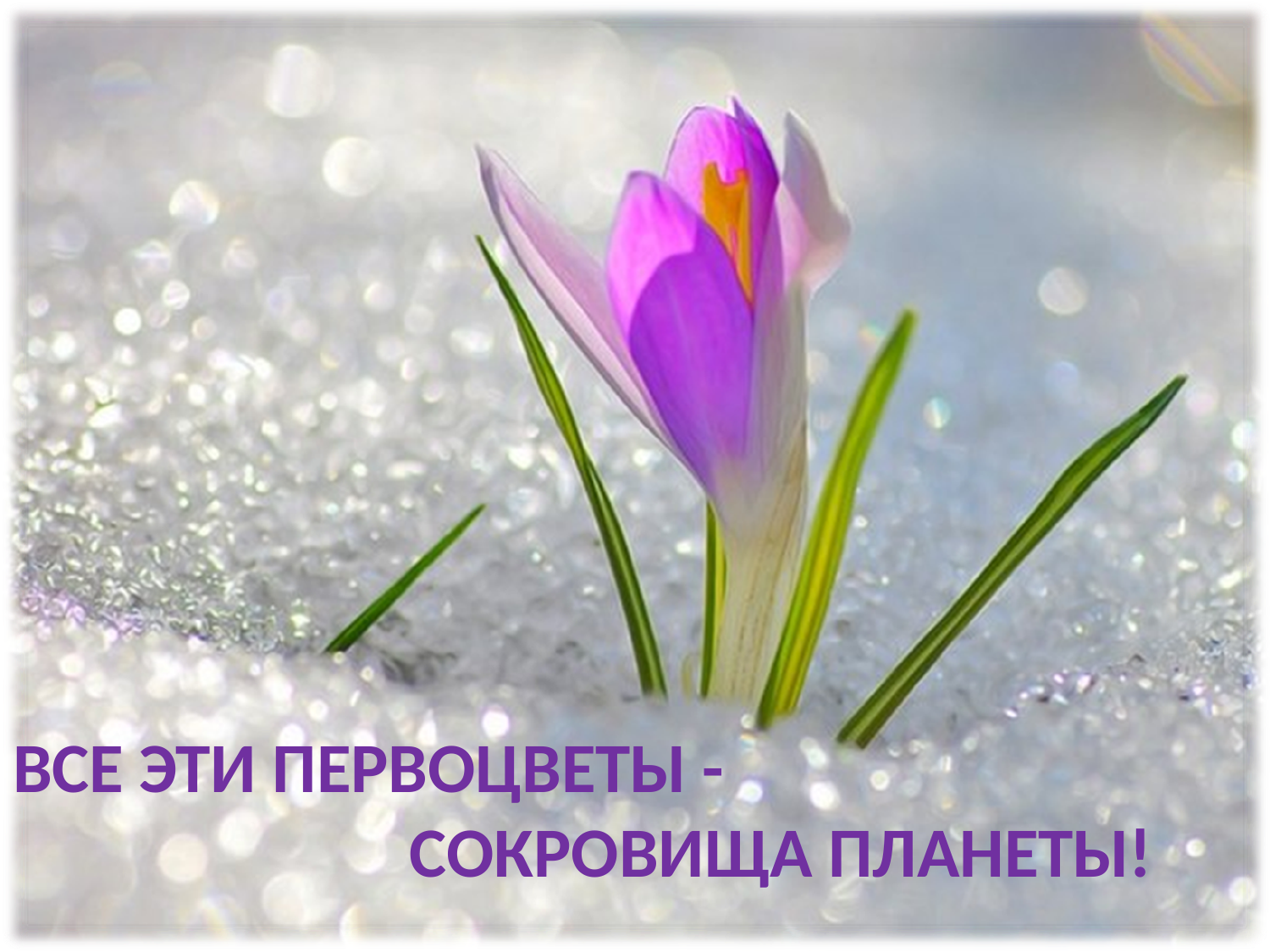

# Все эти первоцветы - сокровища планеты!